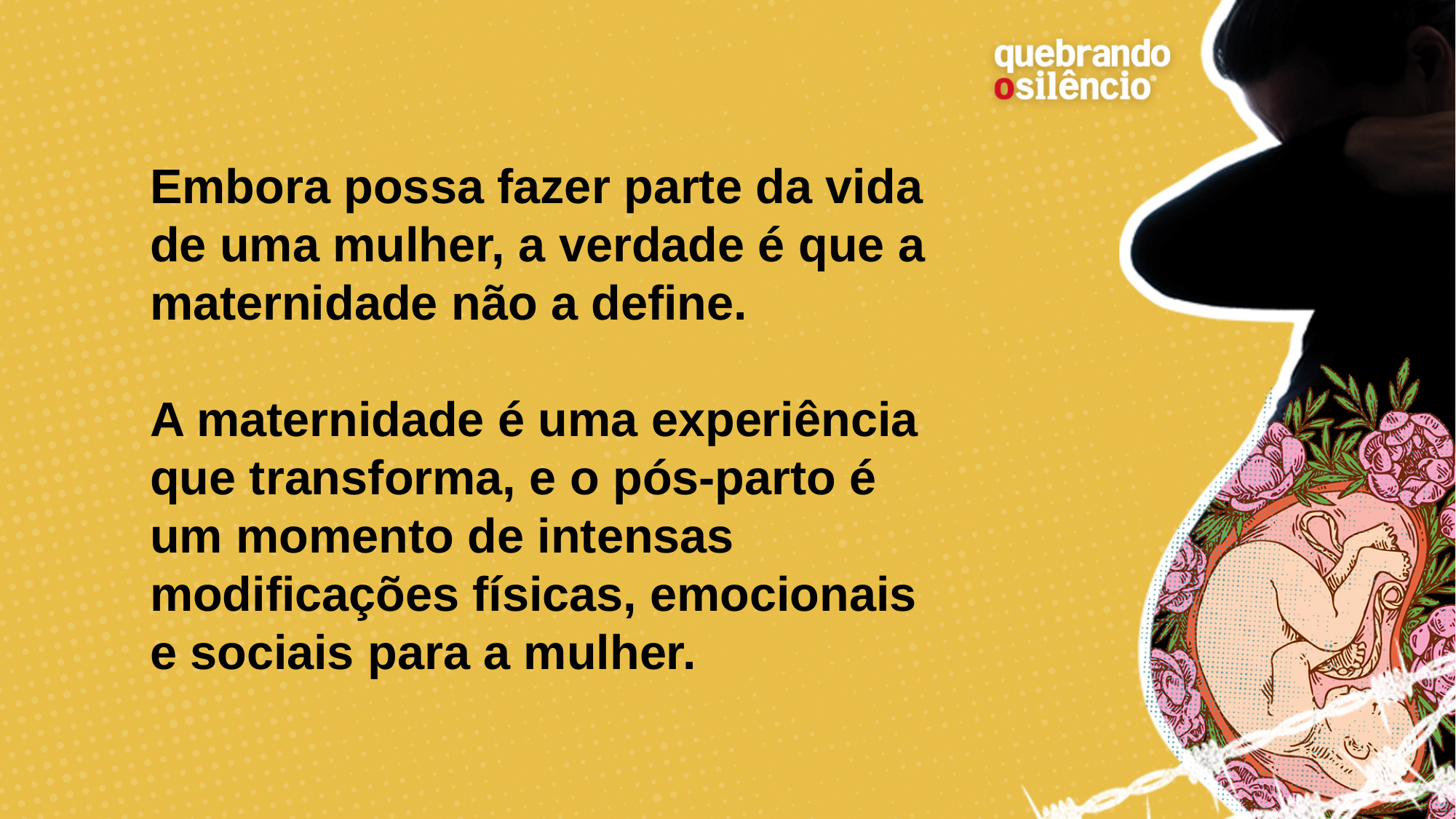

# Embora possa fazer parte da vida de uma mulher, a verdade é que a maternidade não a define. A maternidade é uma experiência que transforma, e o pós-parto é um momento de intensas modificações físicas, emocionais e sociais para a mulher.